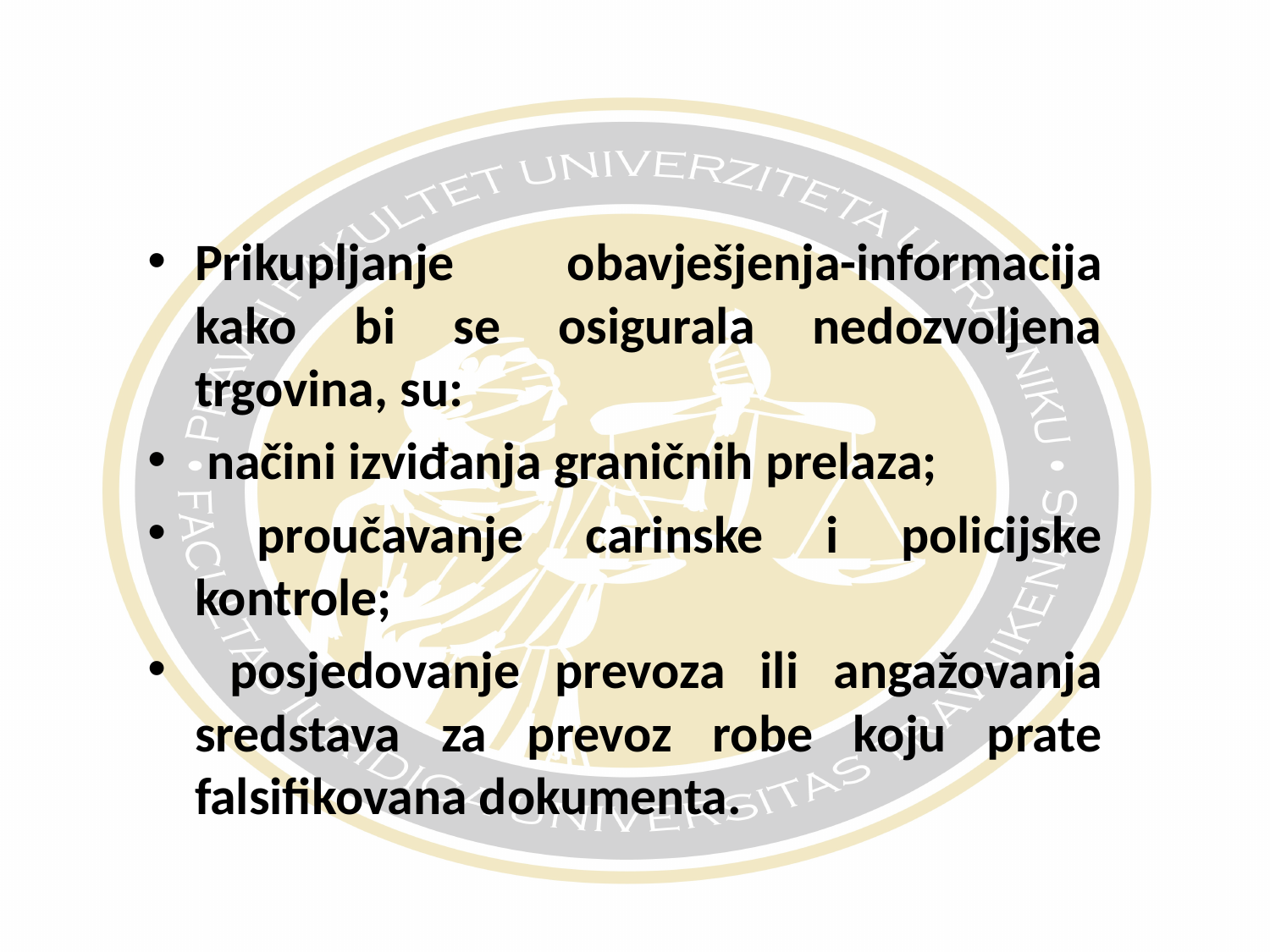

#
Prikupljanje obavješjenja-informacija kako bi se osigurala nedozvoljena trgovina, su:
 načini izviđanja graničnih prelaza;
 proučavanje carinske i policijske kontrole;
 posjedovanje prevoza ili angažovanja sredstava za prevoz robe koju prate falsifikovana dokumenta.